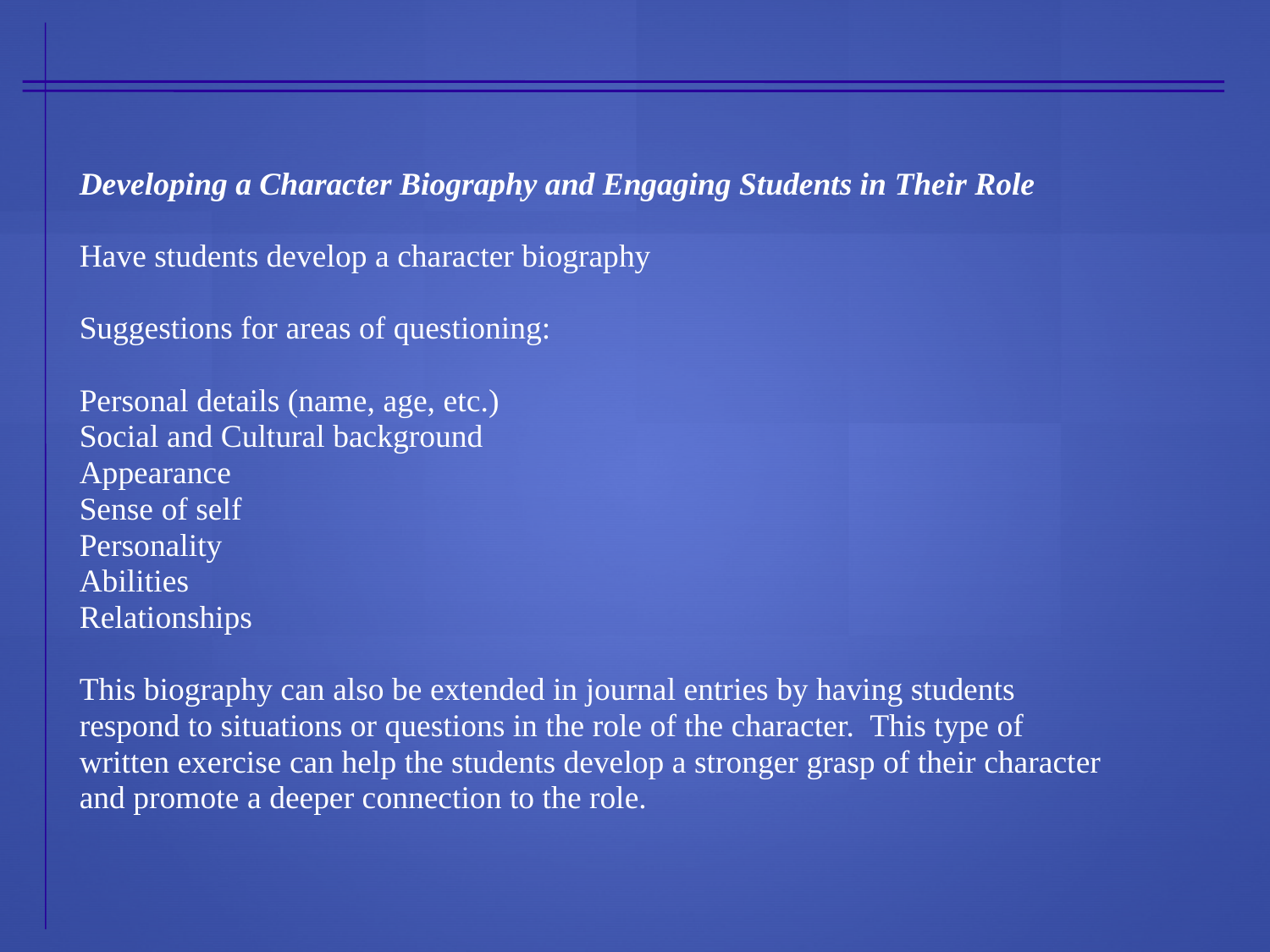

Developing a Character Biography and Engaging Students in Their Role

Have students develop a character biography

Suggestions for areas of questioning:

Personal details (name, age, etc.)
Social and Cultural background
Appearance
Sense of self
Personality
Abilities
Relationships

This biography can also be extended in journal entries by having students
respond to situations or questions in the role of the character.  This type of
written exercise can help the students develop a stronger grasp of their character
and promote a deeper connection to the role.